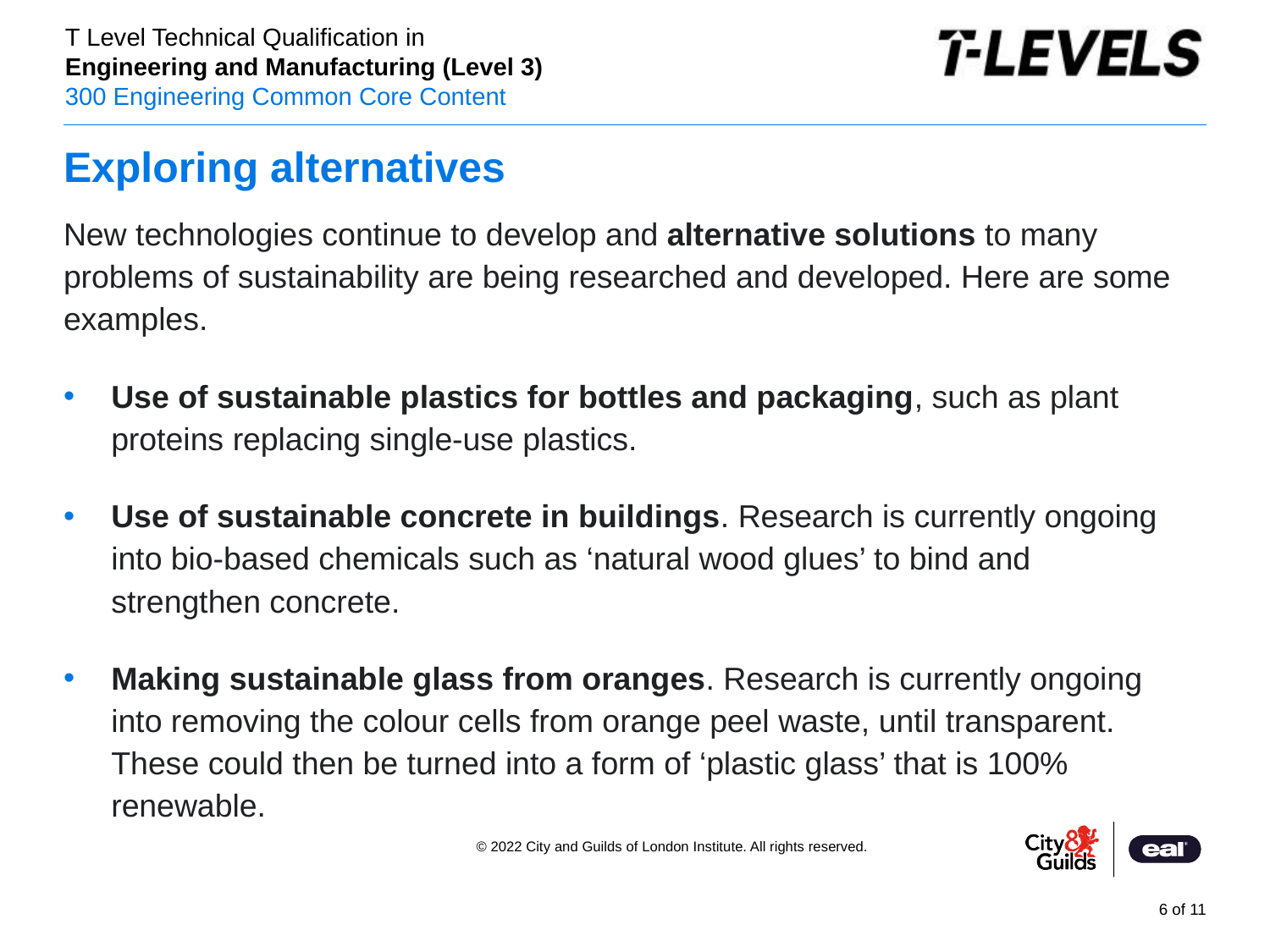

# Exploring alternatives
New technologies continue to develop and alternative solutions to many problems of sustainability are being researched and developed. Here are some examples.
Use of sustainable plastics for bottles and packaging, such as plant proteins replacing single-use plastics.
Use of sustainable concrete in buildings. Research is currently ongoing into bio-based chemicals such as ‘natural wood glues’ to bind and strengthen concrete.
Making sustainable glass from oranges. Research is currently ongoing into removing the colour cells from orange peel waste, until transparent. These could then be turned into a form of ‘plastic glass’ that is 100% renewable.